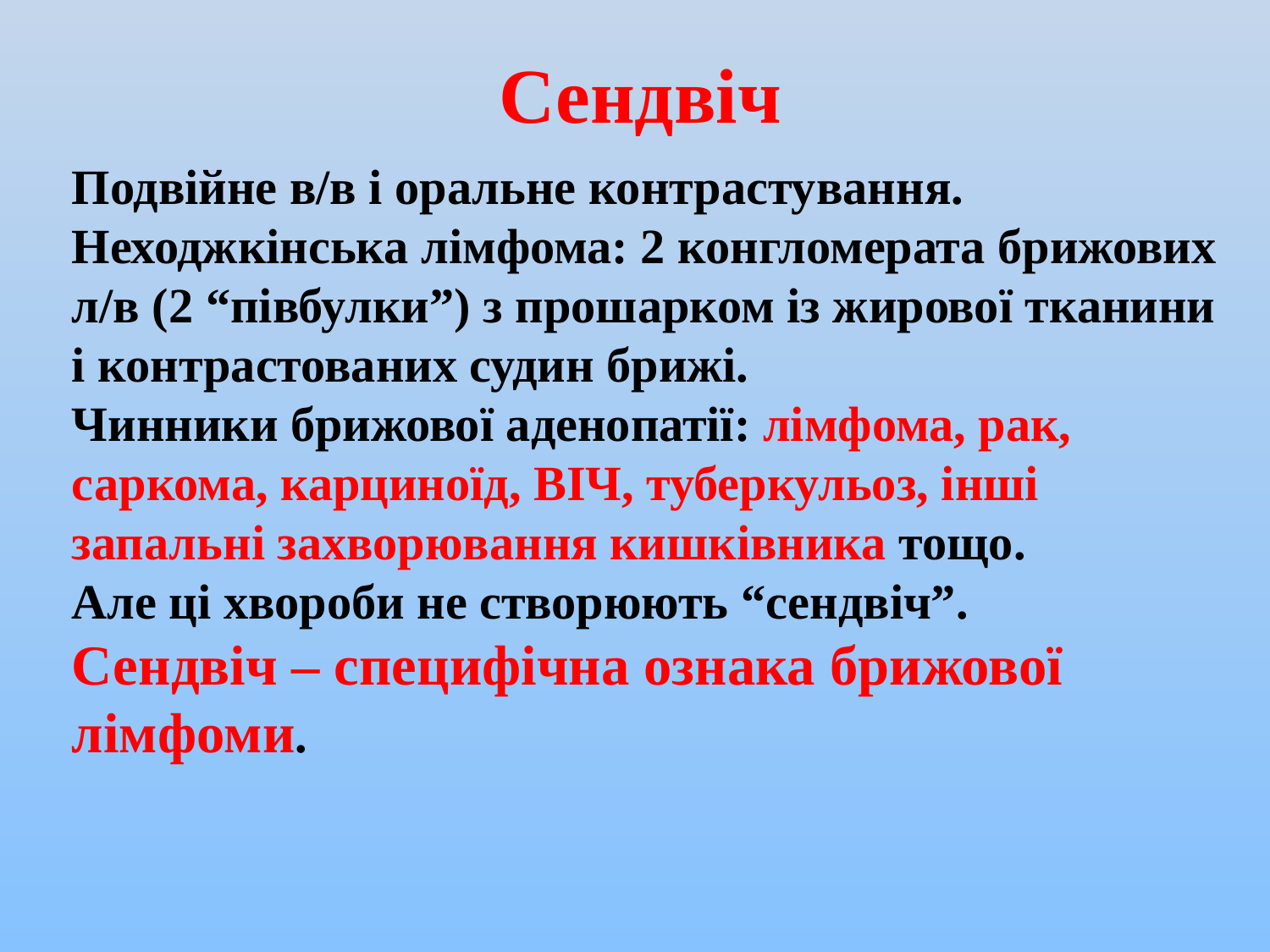

# Сендвіч
Подвійне в/в і оральне контрастування.
Неходжкінська лімфома: 2 конгломерата брижових л/в (2 “півбулки”) з прошарком із жирової тканини
і контрастованих судин брижі.
Чинники брижової аденопатії: лімфома, рак, саркома, карциноїд, ВІЧ, туберкульоз, інші запальні захворювання кишківника тощо.
Але ці хвороби не створюють “сендвіч”.
Сендвіч – специфічна ознака брижової лімфоми.